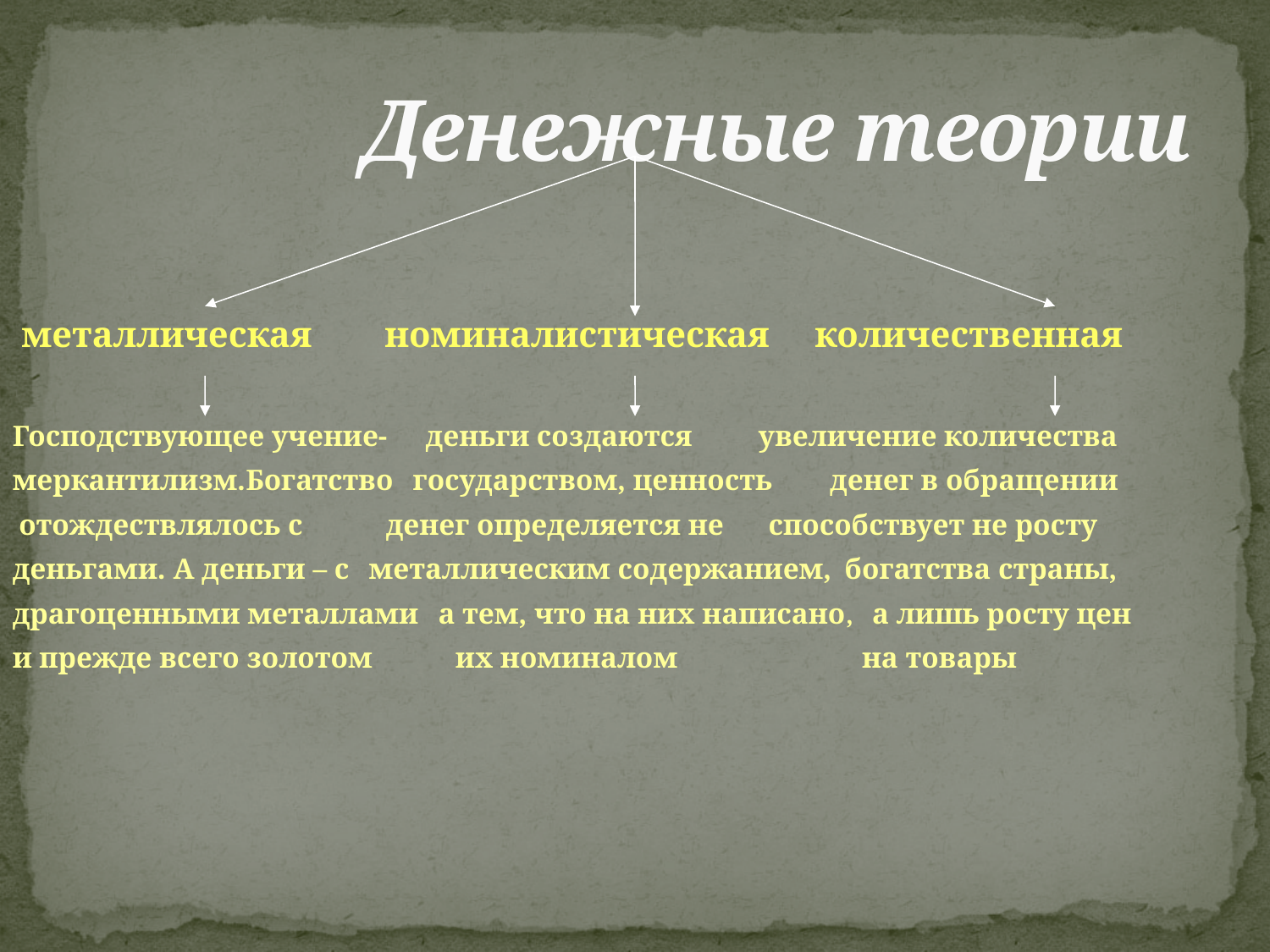

# Денежные теории

 металлическая        номиналистическая     количественная

Господствующее учение-      деньги создаются         увеличение количества
меркантилизм.Богатство   государством, ценность         денег в обращении
 отождествлялось с             денег определяется не       способствует не росту
деньгами. А деньги – с   металлическим содержанием,  богатства страны,
драгоценными металлами   а тем, что на них написано,   а лишь росту цен
и прежде всего золотом             их номиналом                             на товары